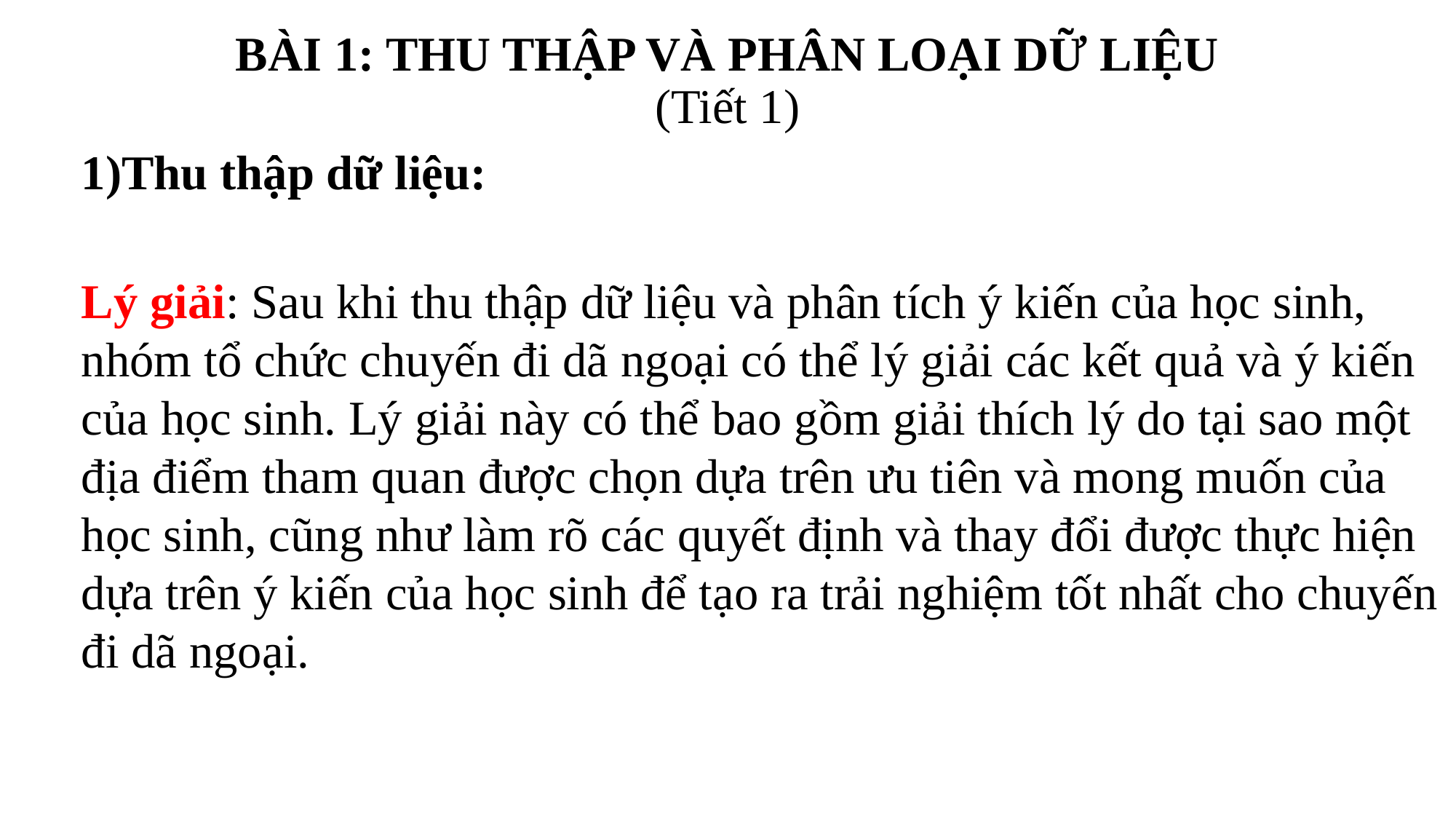

BÀI 1: THU THẬP VÀ PHÂN LOẠI DỮ LIỆU
(Tiết 1)
1)Thu thập dữ liệu:

Lý giải: Sau khi thu thập dữ liệu và phân tích ý kiến của học sinh, nhóm tổ chức chuyến đi dã ngoại có thể lý giải các kết quả và ý kiến của học sinh. Lý giải này có thể bao gồm giải thích lý do tại sao một địa điểm tham quan được chọn dựa trên ưu tiên và mong muốn của học sinh, cũng như làm rõ các quyết định và thay đổi được thực hiện dựa trên ý kiến của học sinh để tạo ra trải nghiệm tốt nhất cho chuyến đi dã ngoại.